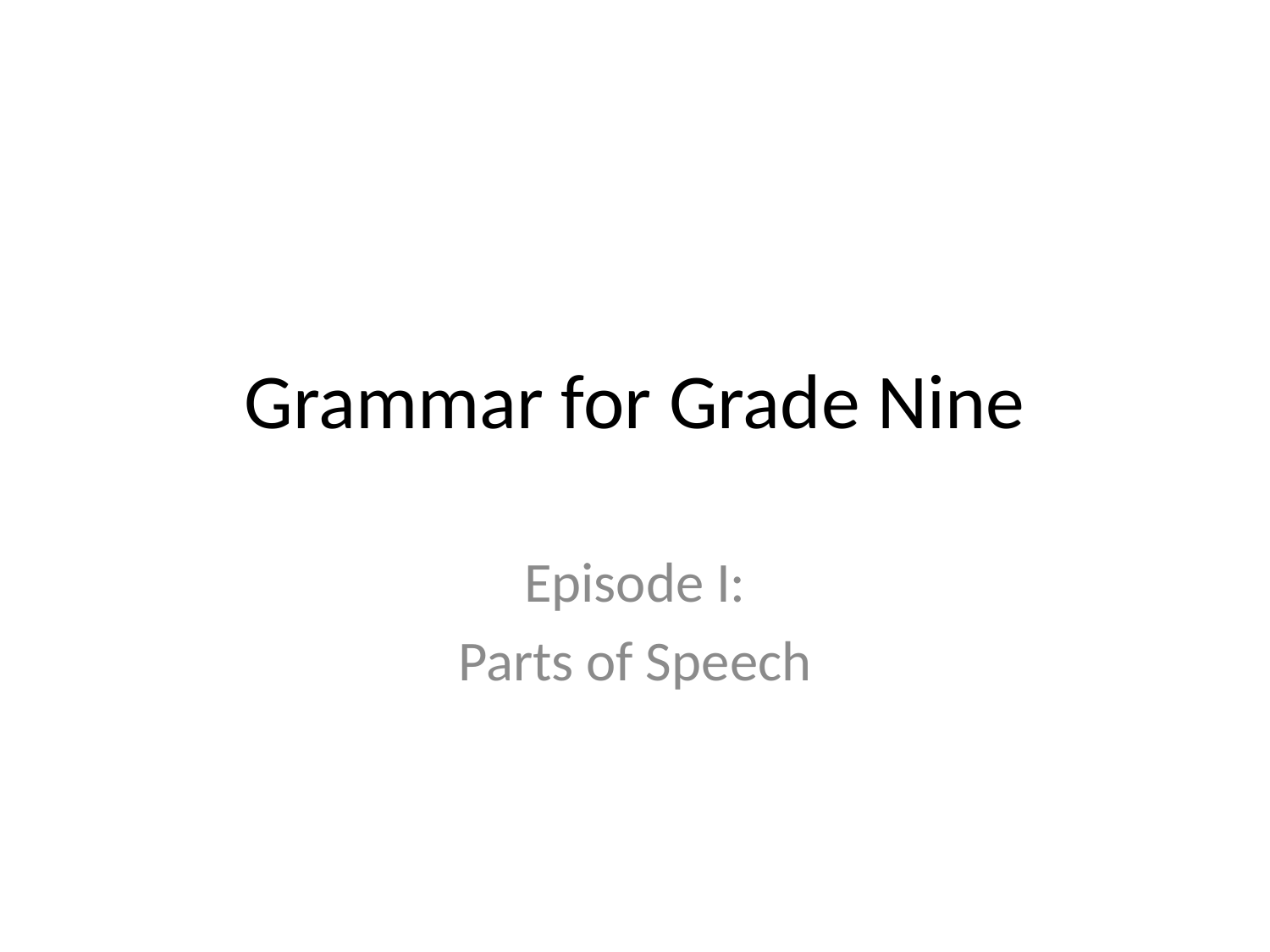

# Grammar for Grade Nine
Episode I:
Parts of Speech